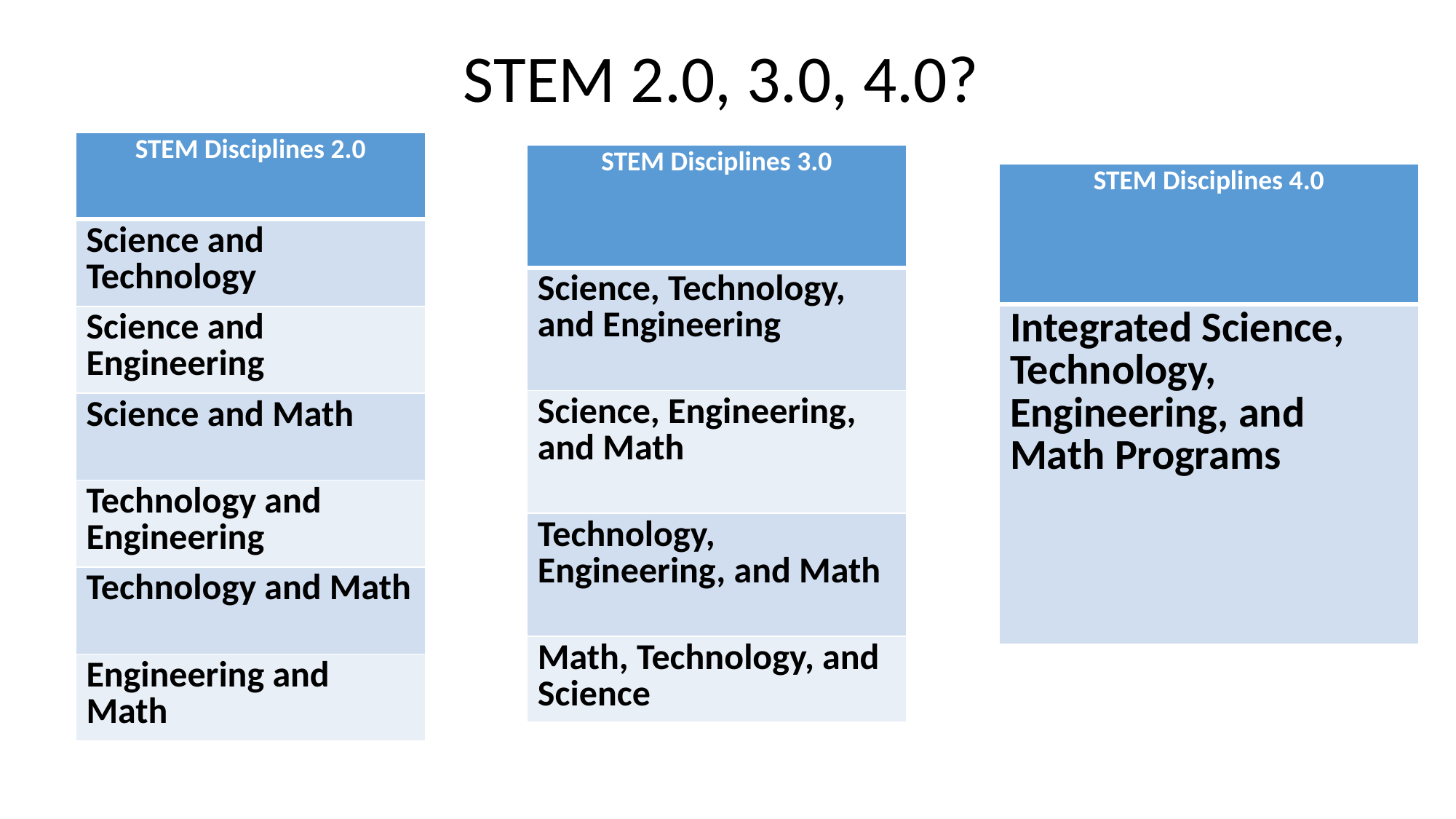

# STEM 2.0, 3.0, 4.0?
| STEM Disciplines 2.0 |
| --- |
| Science and Technology |
| Science and Engineering |
| Science and Math |
| Technology and Engineering |
| Technology and Math |
| Engineering and Math |
| STEM Disciplines 3.0 |
| --- |
| Science, Technology, and Engineering |
| Science, Engineering, and Math |
| Technology, Engineering, and Math |
| Math, Technology, and Science |
| STEM Disciplines 4.0 |
| --- |
| Integrated Science, Technology, Engineering, and Math Programs |